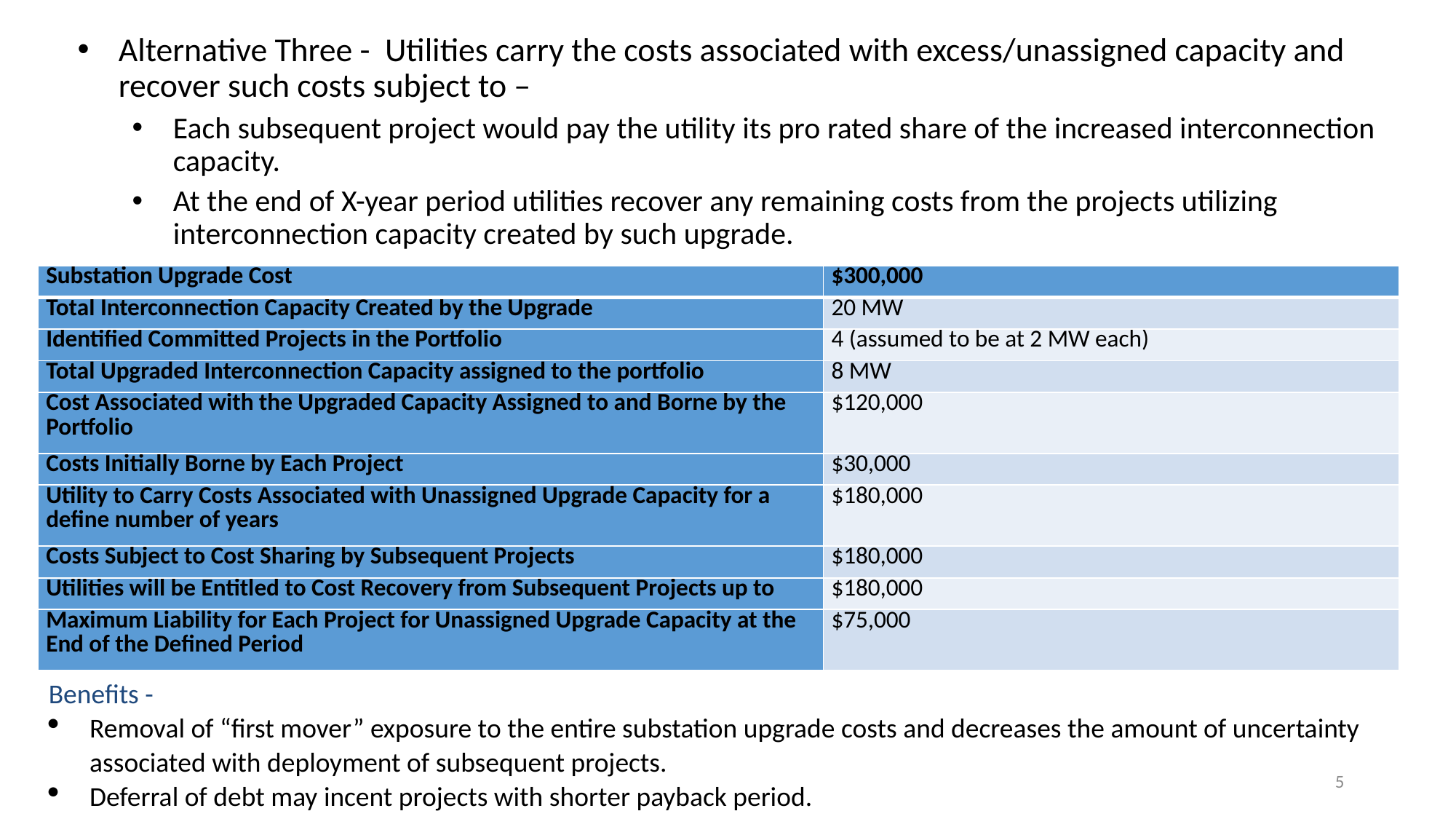

Alternative Three -  Utilities carry the costs associated with excess/unassigned capacity and recover such costs subject to –
Each subsequent project would pay the utility its pro rated share of the increased interconnection capacity.
At the end of X-year period utilities recover any remaining costs from the projects utilizing interconnection capacity created by such upgrade.

| Substation Upgrade Cost | $300,000 |
| --- | --- |
| Total Interconnection Capacity Created by the Upgrade | 20 MW |
| Identified Committed Projects in the Portfolio | 4 (assumed to be at 2 MW each) |
| Total Upgraded Interconnection Capacity assigned to the portfolio | 8 MW |
| Cost Associated with the Upgraded Capacity Assigned to and Borne by the Portfolio | $120,000 |
| Costs Initially Borne by Each Project | $30,000 |
| Utility to Carry Costs Associated with Unassigned Upgrade Capacity for a define number of years | $180,000 |
| Costs Subject to Cost Sharing by Subsequent Projects | $180,000 |
| Utilities will be Entitled to Cost Recovery from Subsequent Projects up to | $180,000 |
| Maximum Liability for Each Project for Unassigned Upgrade Capacity at the End of the Defined Period | $75,000 |
Benefits -
Removal of “first mover” exposure to the entire substation upgrade costs and decreases the amount of uncertainty associated with deployment of subsequent projects.
Deferral of debt may incent projects with shorter payback period.
5